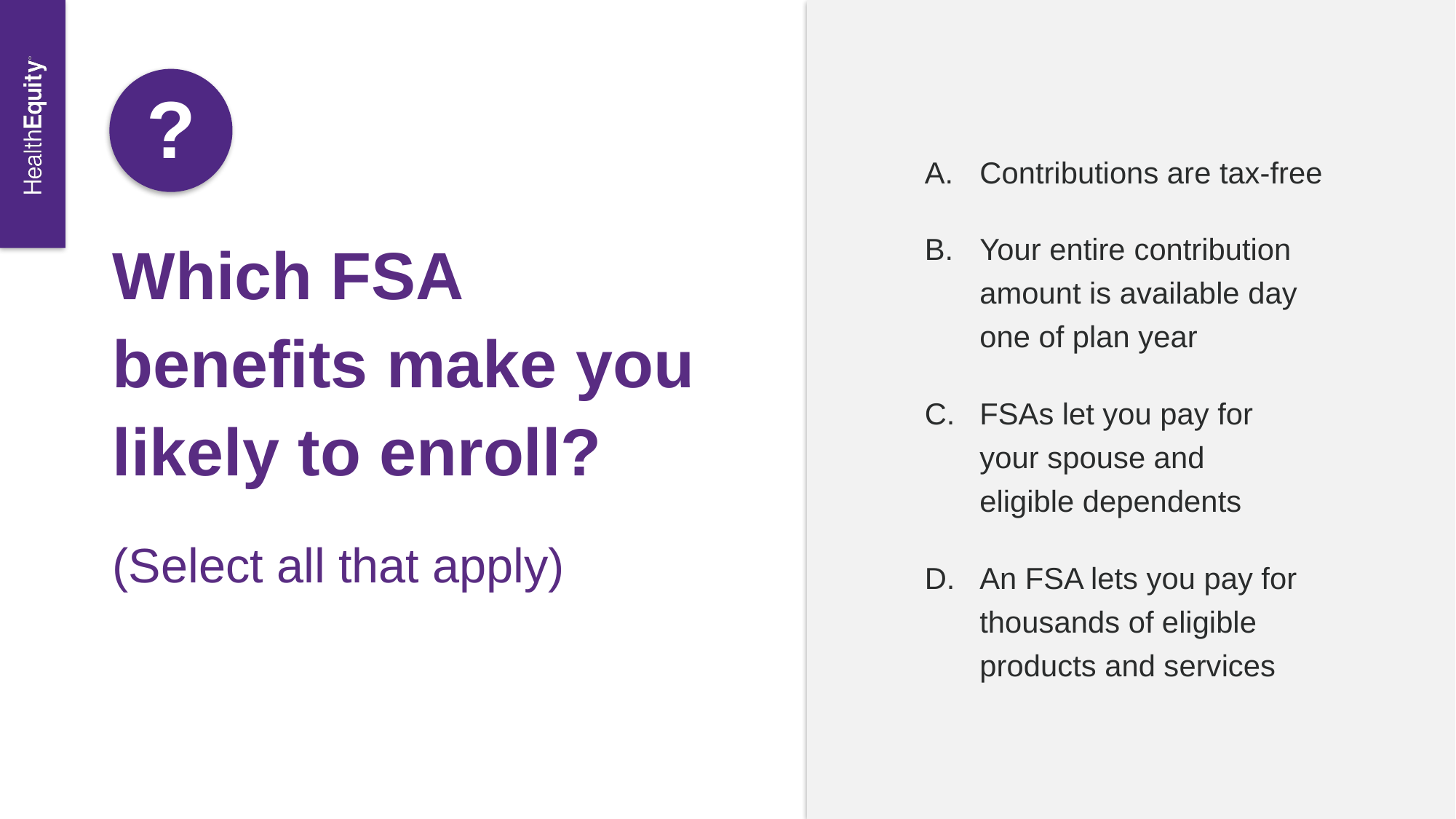

?
Contributions are tax-free
Your entire contribution amount is available day one of plan year
FSAs let you pay for
your spouse and
eligible dependents
An FSA lets you pay for thousands of eligible products and services
Which FSA benefits make you likely to enroll?
(Select all that apply)